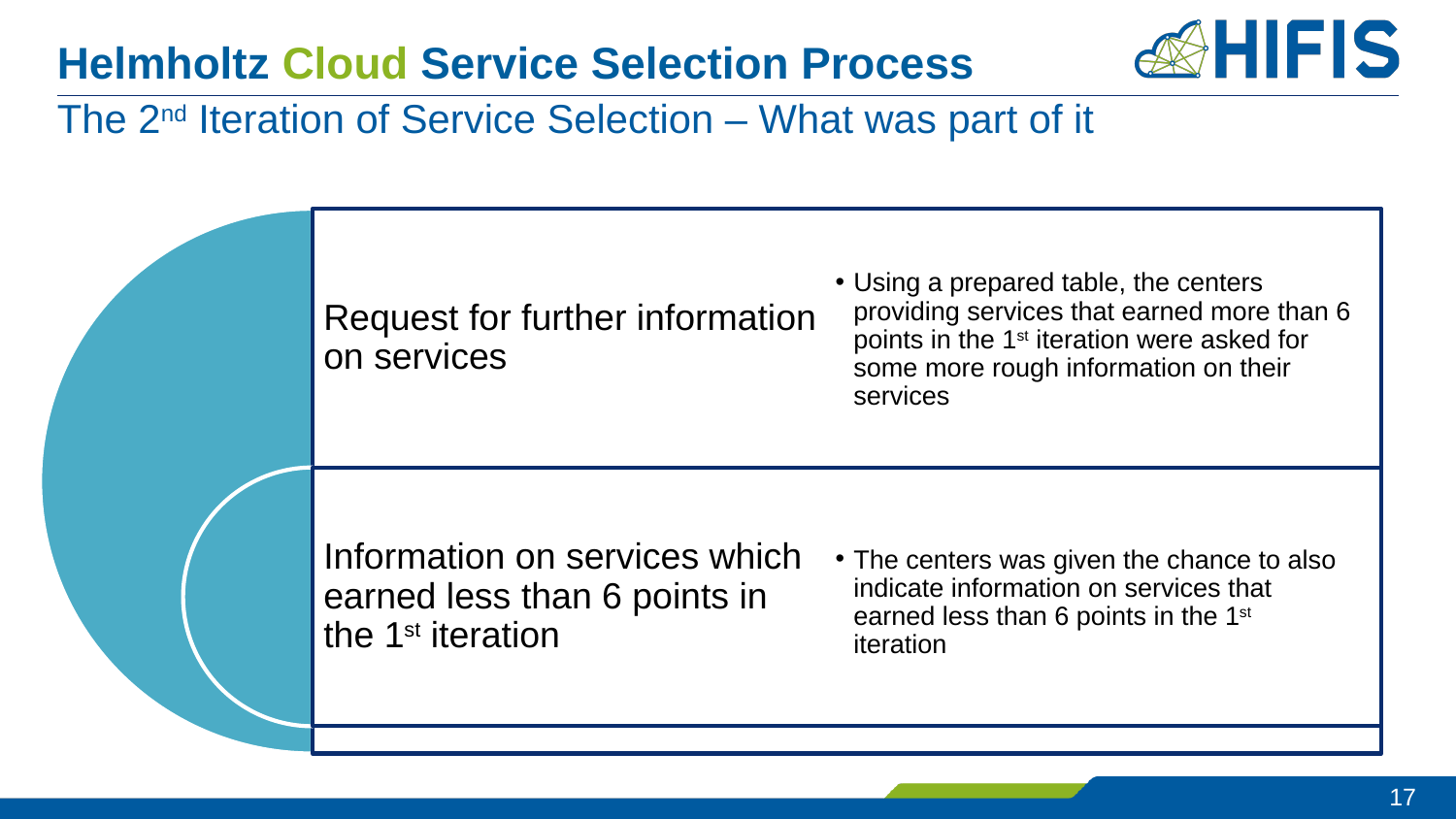

# Helmholtz Cloud Service Selection Process
The 2nd Iteration of Service Selection – What was part of it
Request for further information on services
Information on services which earned less than 6 points in
the 1st iteration
Using a prepared table, the centers providing services that earned more than 6 points in the 1st iteration were asked for some more rough information on their services
The centers was given the chance to also indicate information on services that earned less than 6 points in the 1st iteration